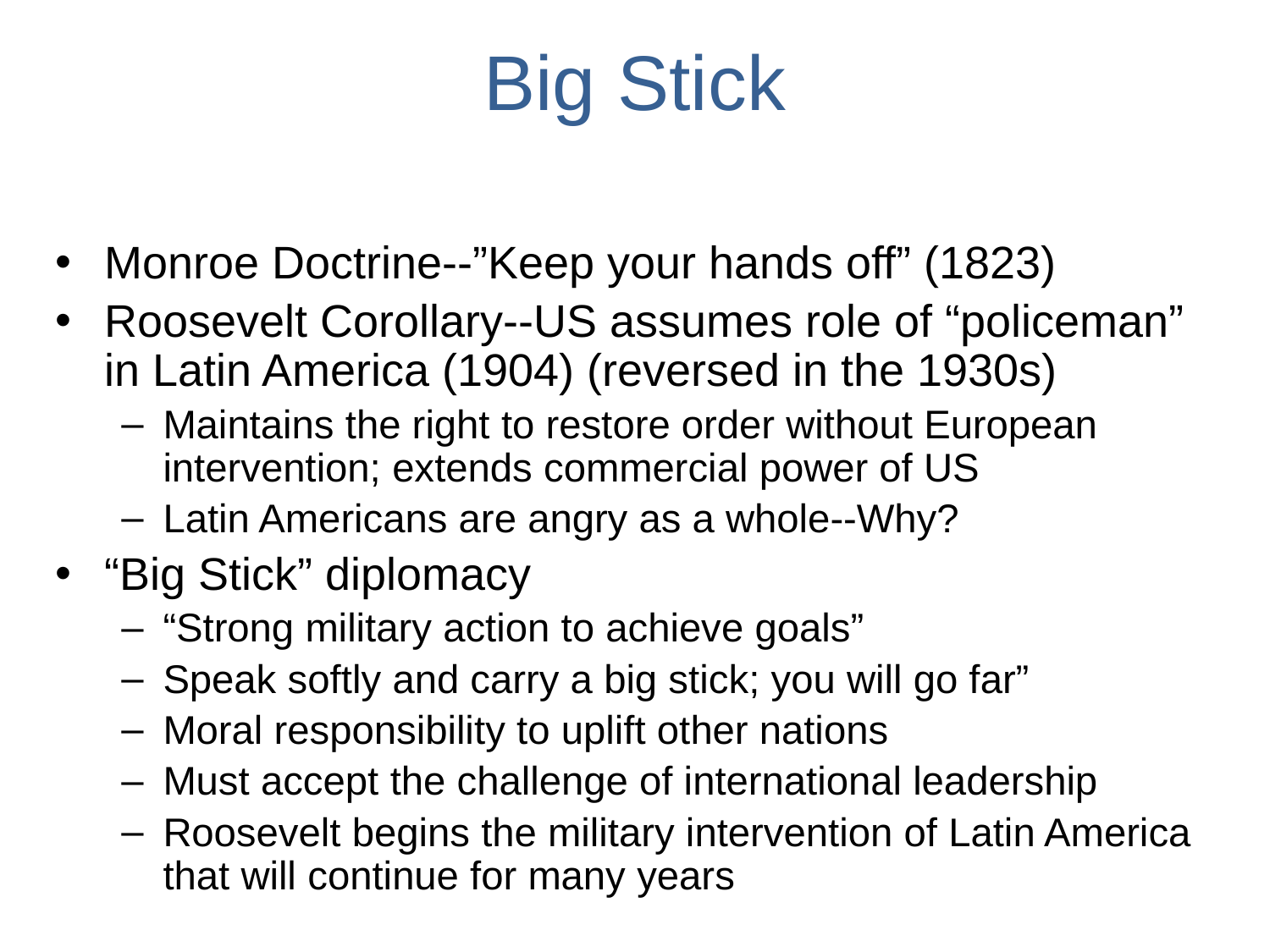

# Big Stick
Monroe Doctrine--”Keep your hands off” (1823)
Roosevelt Corollary--US assumes role of “policeman” in Latin America (1904) (reversed in the 1930s)
Maintains the right to restore order without European intervention; extends commercial power of US
Latin Americans are angry as a whole--Why?
“Big Stick” diplomacy
“Strong military action to achieve goals”
Speak softly and carry a big stick; you will go far”
Moral responsibility to uplift other nations
Must accept the challenge of international leadership
Roosevelt begins the military intervention of Latin America that will continue for many years